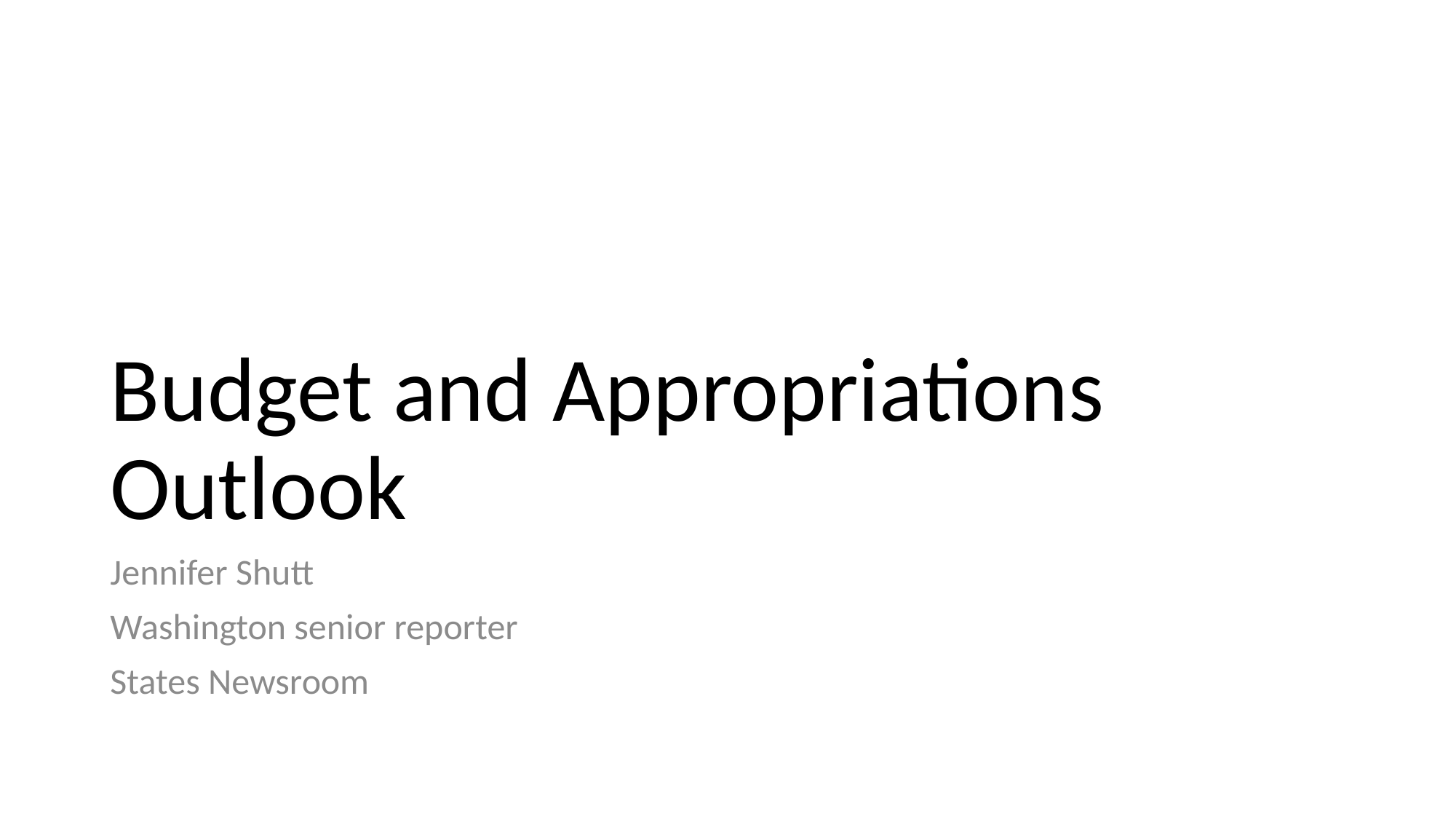

# Budget and Appropriations Outlook
Jennifer Shutt
Washington senior reporter
States Newsroom